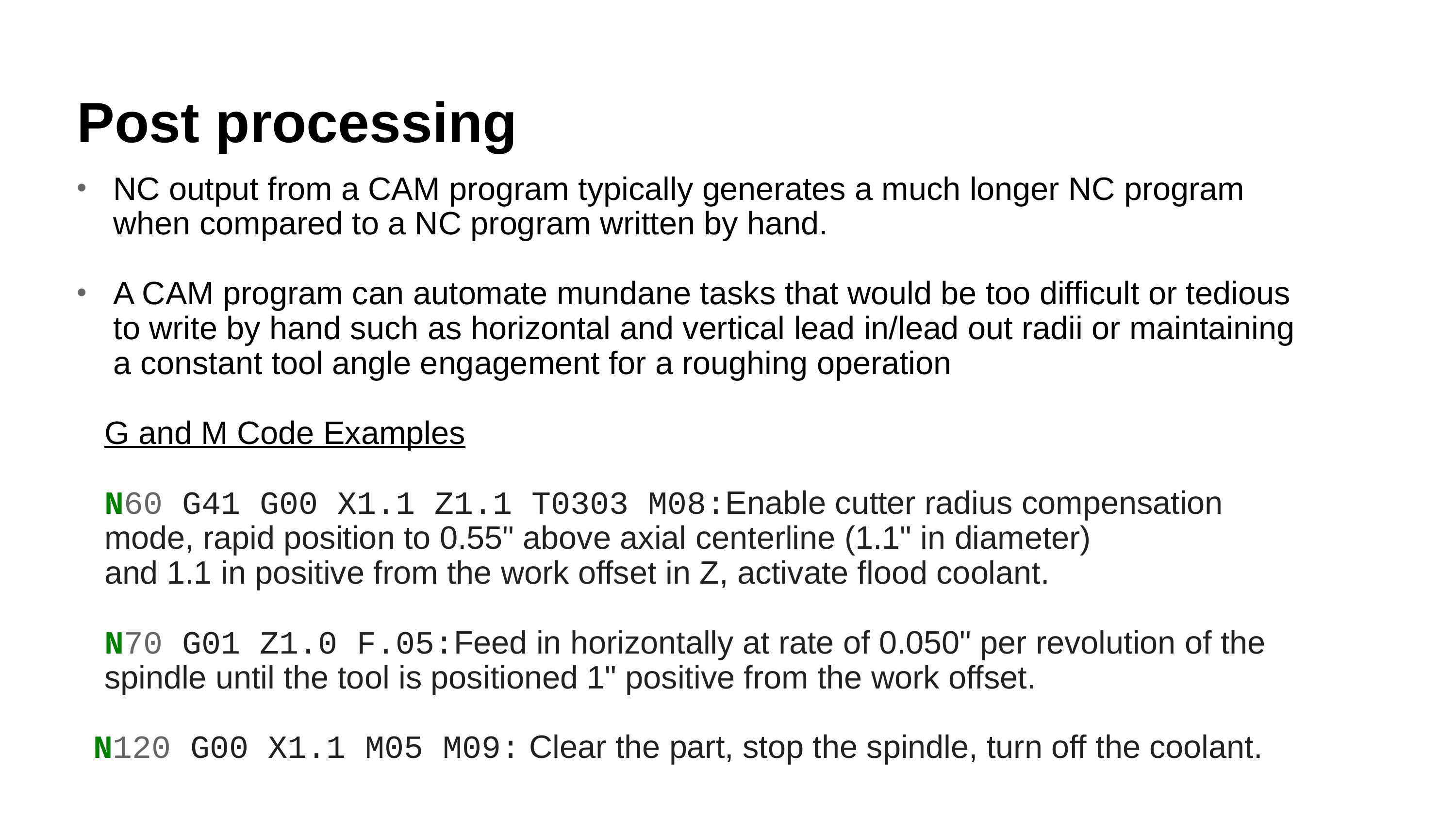

# Post processing
NC output from a CAM program typically generates a much longer NC program when compared to a NC program written by hand.

A CAM program can automate mundane tasks that would be too difficult or tedious to write by hand such as horizontal and vertical lead in/lead out radii or maintaining a constant tool angle engagement for a roughing operation

G and M Code Examples

N60 G41 G00 X1.1 Z1.1 T0303 M08:Enable cutter radius compensation mode, rapid position to 0.55" above axial centerline (1.1" in diameter) and 1.1 in positive from the work offset in Z, activate flood coolant.

N70 G01 Z1.0 F.05:Feed in horizontally at rate of 0.050" per revolution of the spindle until the tool is positioned 1" positive from the work offset.

N120 G00 X1.1 M05 M09: Clear the part, stop the spindle, turn off the coolant.